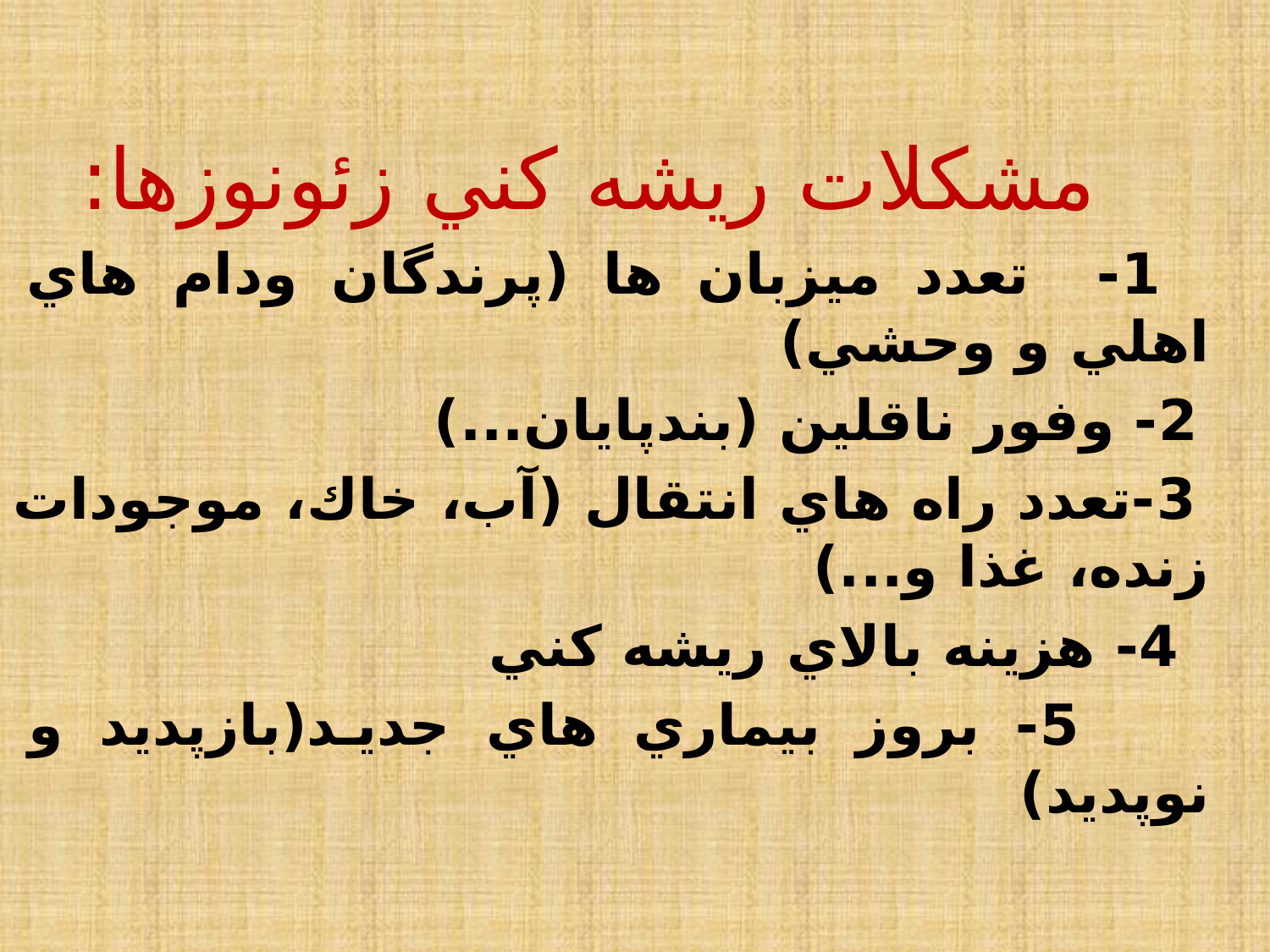

مشكلات ريشه كني زئونوزها:
   1-  تعدد ميزبان ها (پرندگان ودام هاي اهلي و وحشي)
   2- وفور ناقلين (بندپايان...)
   3-تعدد راه هاي انتقال (آب، خاك، موجودات زنده، غذا و...)
    4- هزينه بالاي ريشه كني
     5- بروز بيماري هاي جديد(بازپديد و نوپديد)